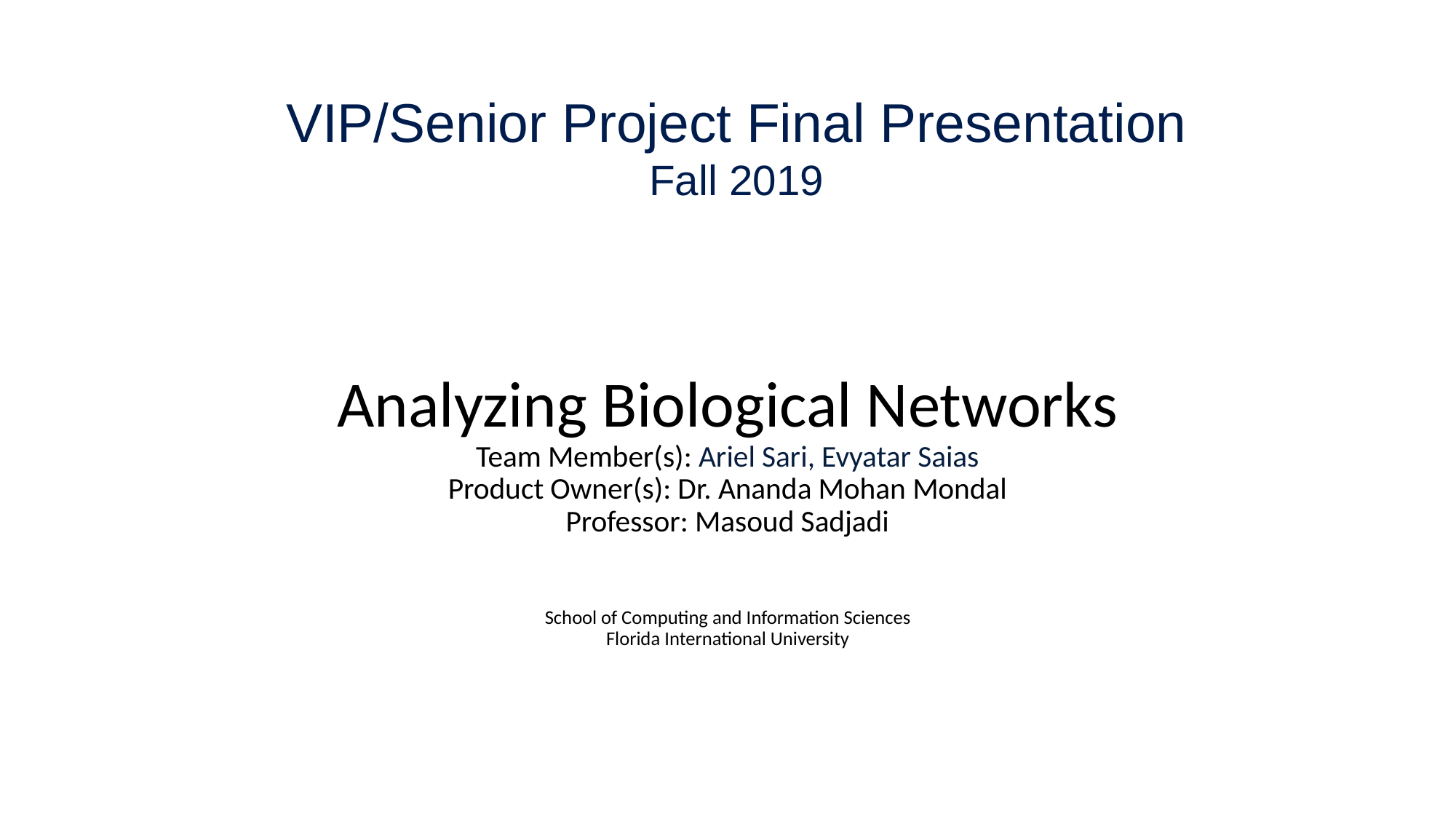

VIP/Senior Project Final Presentation
Fall 2019
# Analyzing Biological Networks Team Member(s): Ariel Sari, Evyatar Saias Product Owner(s): Dr. Ananda Mohan Mondal Professor: Masoud Sadjadi School of Computing and Information Sciences Florida International University